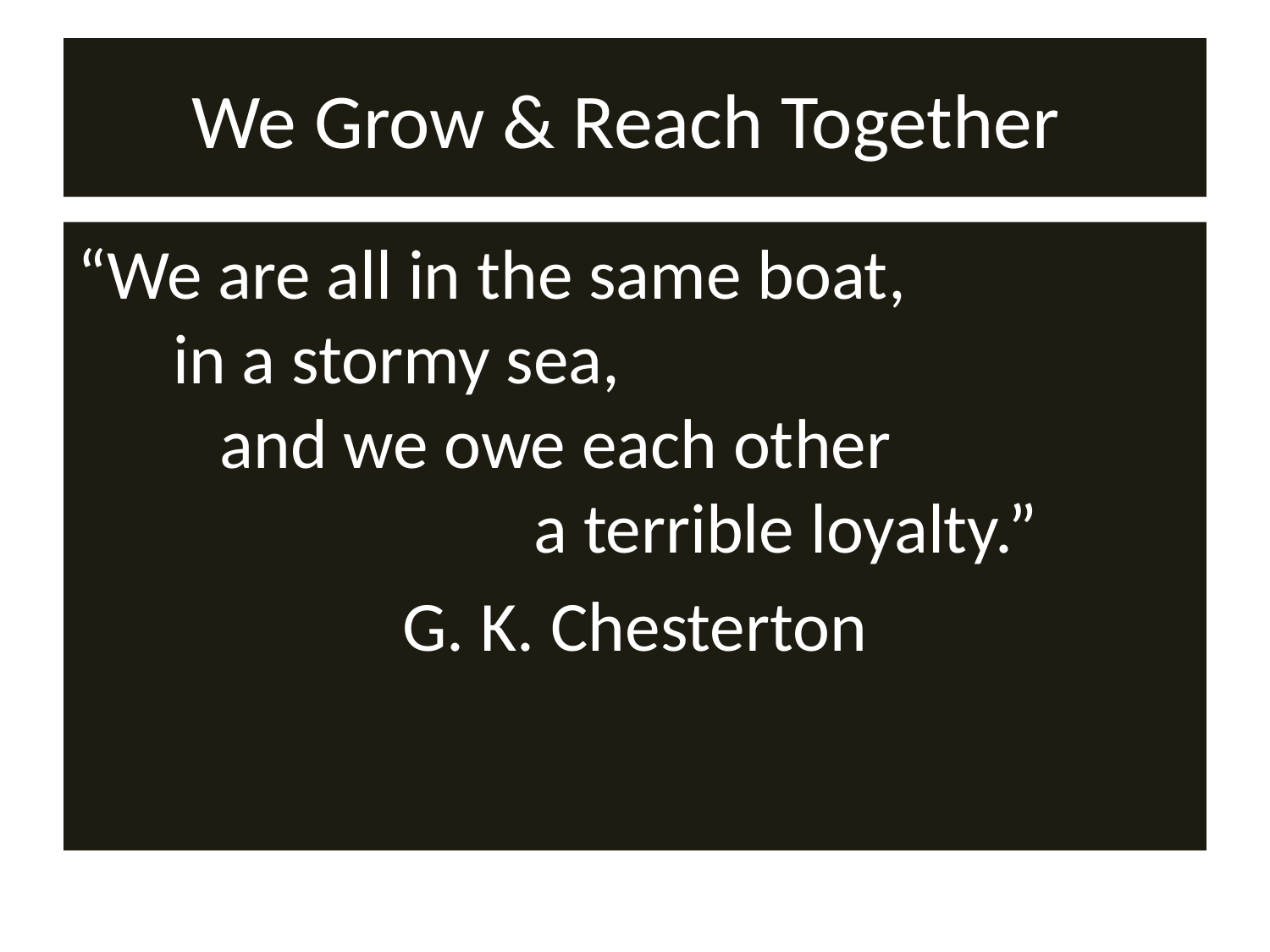

# We Grow & Reach Together
“We are all in the same boat,                         in a stormy sea,                                              and we owe each other                                       a terrible loyalty.”
G. K. Chesterton